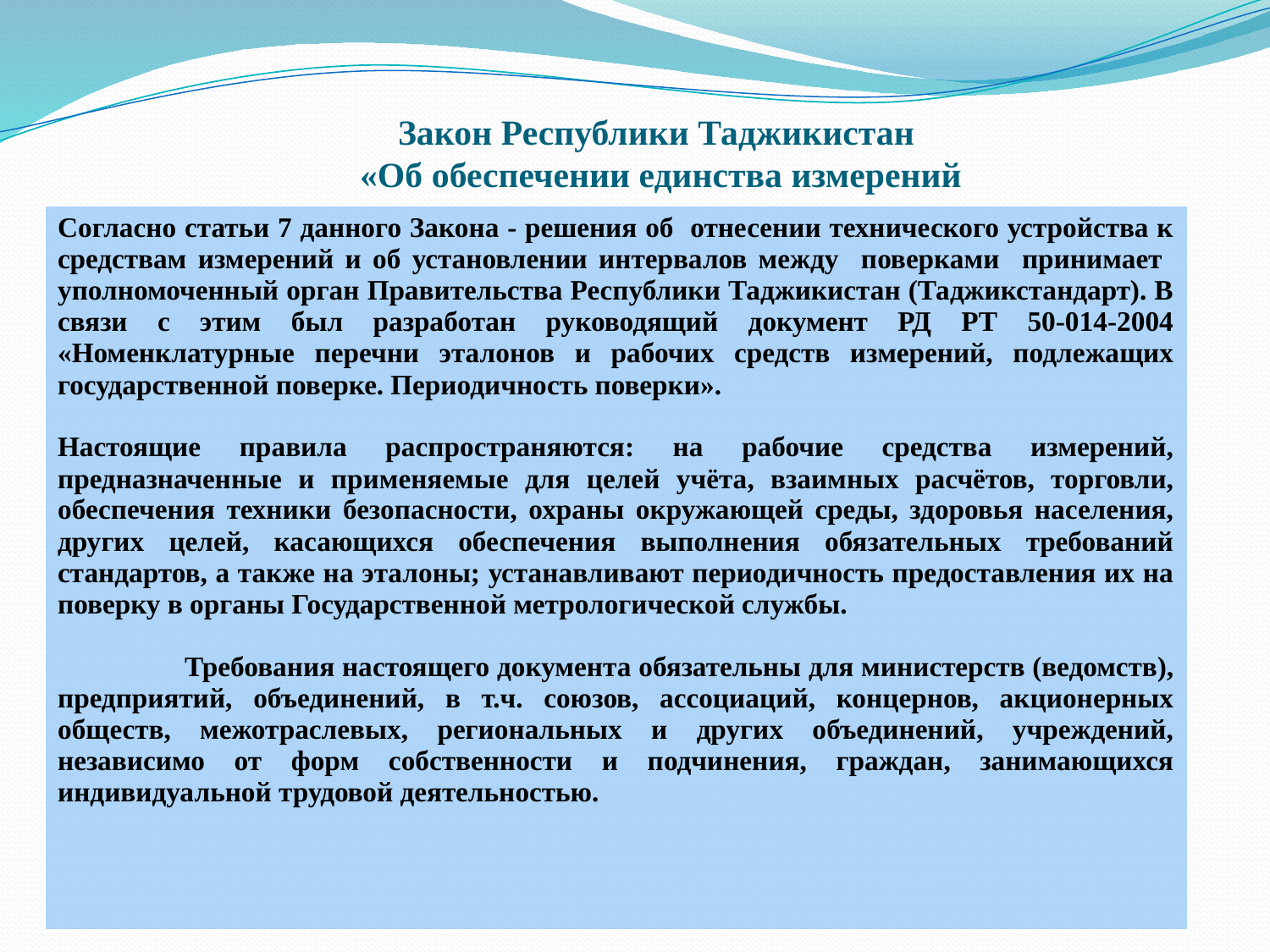

# Закон Республики Таджикистан «Об обеспечении единства измерений
| Согласно статьи 7 данного Закона - решения об отнесении технического устройства к средствам измерений и об установлении интервалов между поверками принимает уполномоченный орган Правительства Республики Таджикистан (Таджикстандарт). В связи с этим был разработан руководящий документ РД РТ 50-014-2004 «Номенклатурные перечни эталонов и рабочих средств измерений, подлежащих государственной поверке. Периодичность поверки». Настоящие правила распространяются: на рабочие средства измерений, предназначенные и применяемые для целей учёта, взаимных расчётов, торговли, обеспечения техники безопасности, охраны окружающей среды, здоровья населения, других целей, касающихся обеспечения выполнения обязательных требований стандартов, а также на эталоны; устанавливают периодичность предоставления их на поверку в органы Государственной метрологической службы. Требования настоящего документа обязательны для министерств (ведомств), предприятий, объединений, в т.ч. союзов, ассоциаций, концернов, акционерных обществ, межотраслевых, региональных и других объединений, учреждений, независимо от форм собственности и подчинения, граждан, занимающихся индивидуальной трудовой деятельностью. |
| --- |